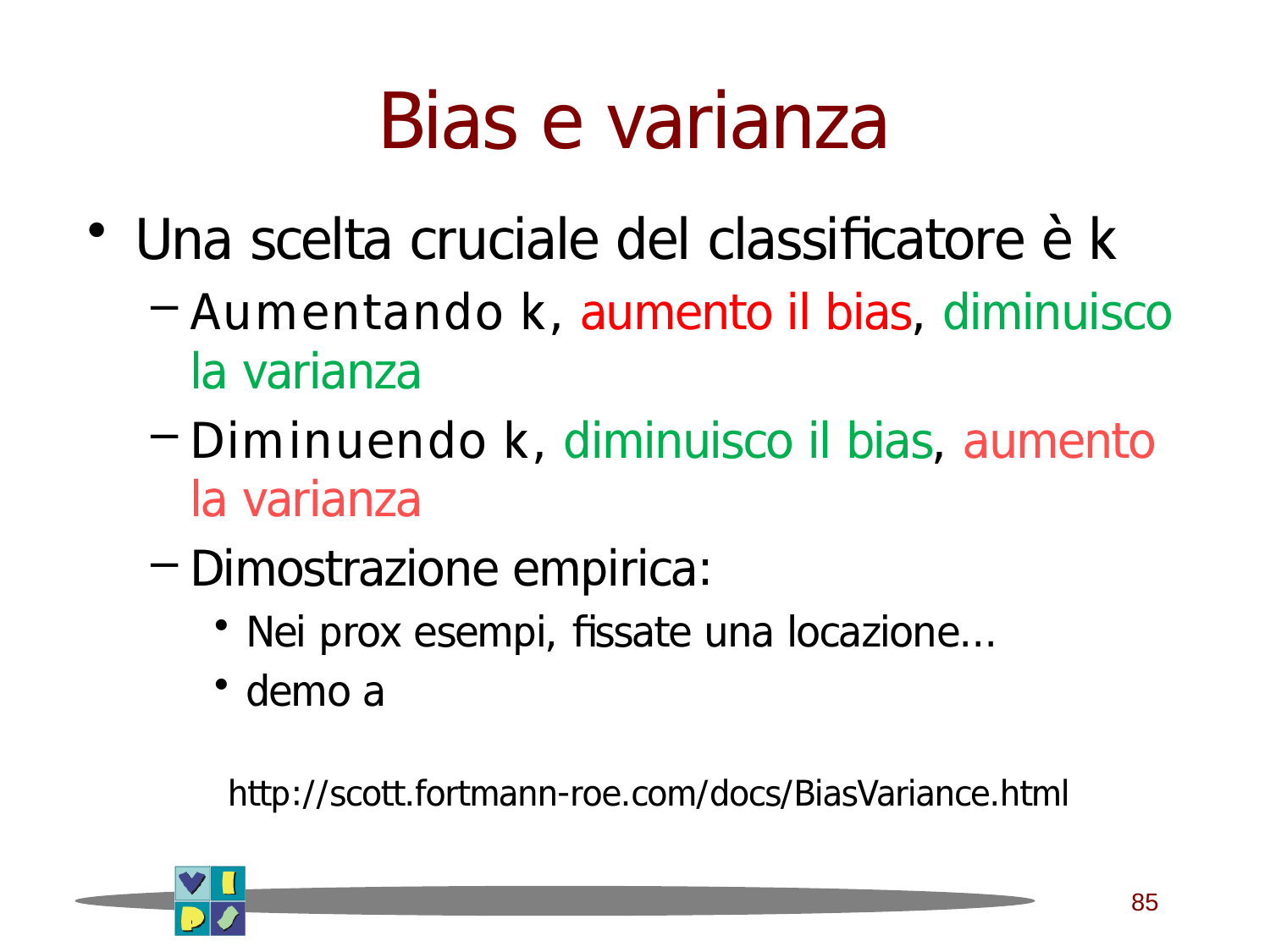

# Bias e varianza
Una scelta cruciale del classificatore è k
Aumentando k, aumento il bias, diminuisco la varianza
Diminuendo k, diminuisco il bias, aumento la varianza
Dimostrazione empirica:
Nei prox esempi, fissate una locazione...
demo a

       http://scott.fortmann-roe.com/docs/BiasVariance.html
85